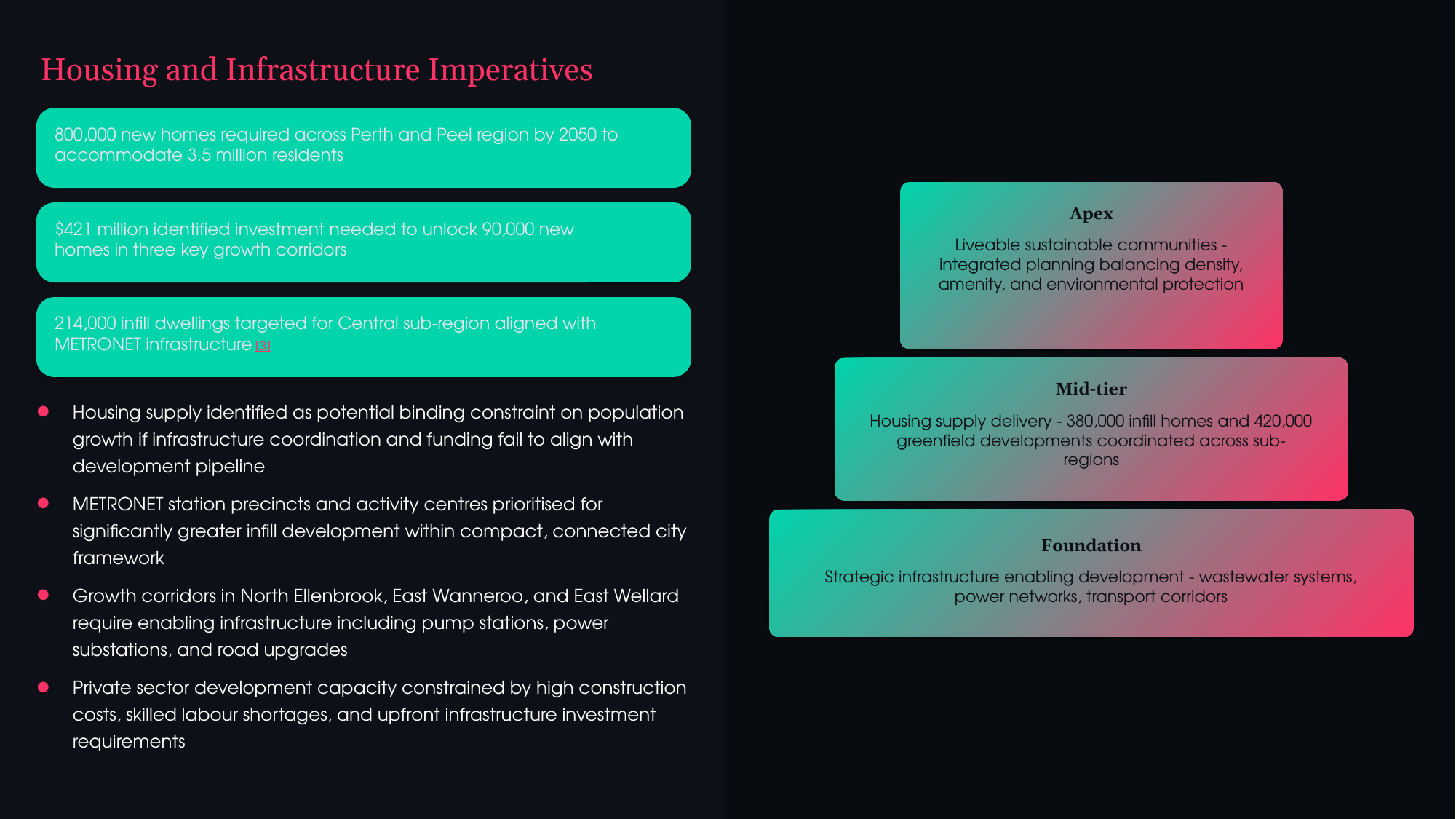

Housing and Infrastructure Imperatives

800,000 new homes required across Perth and Peel region by 2050 to accommodate 3.5 million residents

Apex
$421 million identified investment needed to unlock 90,000 new homes in three key growth corridors
Liveable sustainable communities - integrated planning balancing density, amenity, and environmental protection

214,000 infill dwellings targeted for Central sub-region aligned with METRONET infrastructure [3]

Mid-tier
Housing supply identified as potential binding constraint on population growth if infrastructure coordination and funding fail to align with development pipeline
METRONET station precincts and activity centres prioritised for significantly greater infill development within compact, connected city framework
Growth corridors in North Ellenbrook, East Wanneroo, and East Wellard require enabling infrastructure including pump stations, power substations, and road upgrades
Private sector development capacity constrained by high construction costs, skilled labour shortages, and upfront infrastructure investment requirements
Housing supply delivery - 380,000 infill homes and 420,000 greenfield developments coordinated across sub-regions

Foundation
Strategic infrastructure enabling development - wastewater systems, power networks, transport corridors